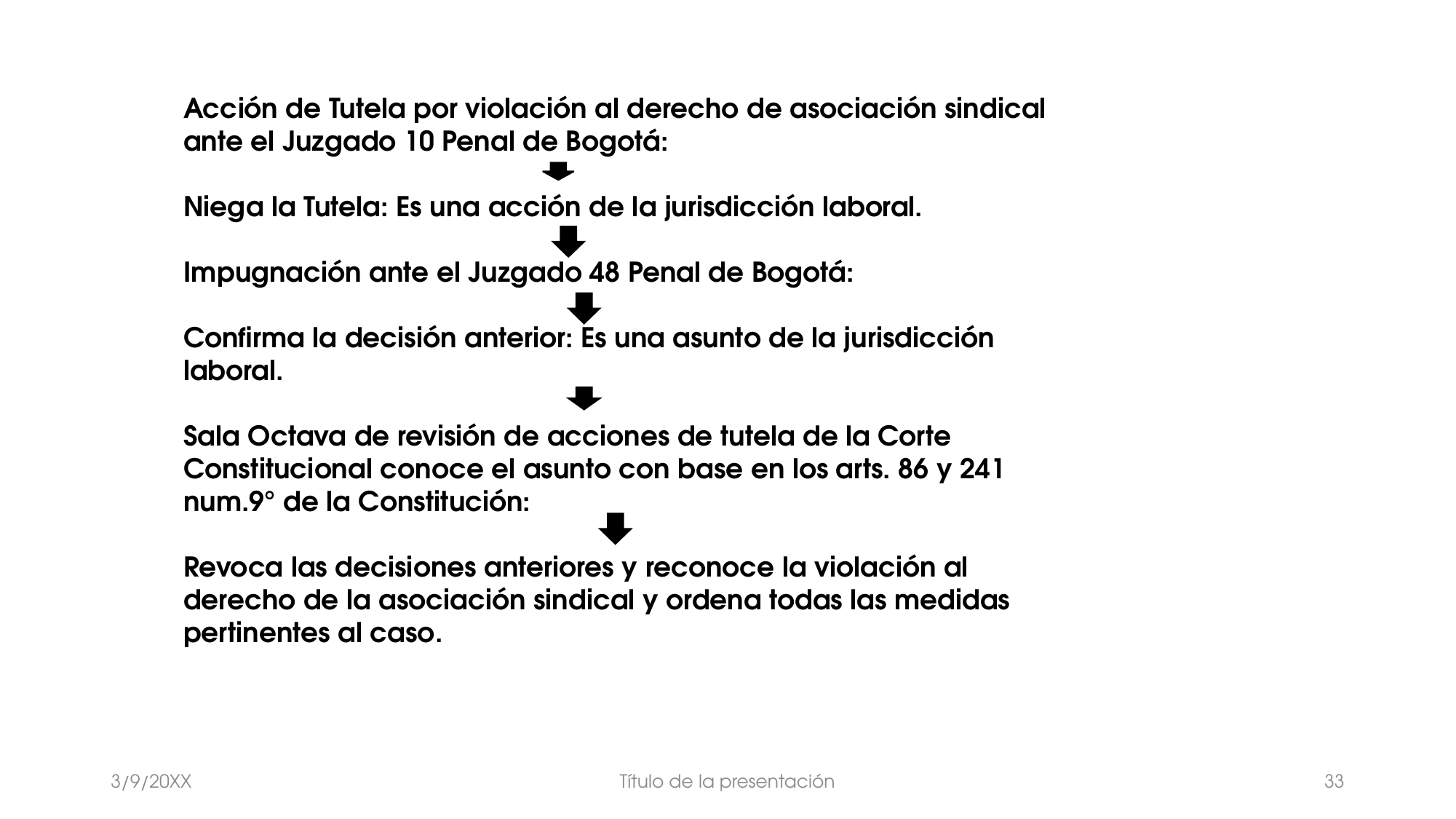

Acción de Tutela por violación al derecho de asociación sindical ante el Juzgado 10 Penal de Bogotá:

Niega la Tutela: Es una acción de la jurisdicción laboral.

Impugnación ante el Juzgado 48 Penal de Bogotá:

Confirma la decisión anterior: Es una asunto de la jurisdicción laboral.

Sala Octava de revisión de acciones de tutela de la Corte Constitucional conoce el asunto con base en los arts. 86 y 241 num.9° de la Constitución:

Revoca las decisiones anteriores y reconoce la violación al derecho de la asociación sindical y ordena todas las medidas pertinentes al caso.

3/9/20XX
Título de la presentación
33